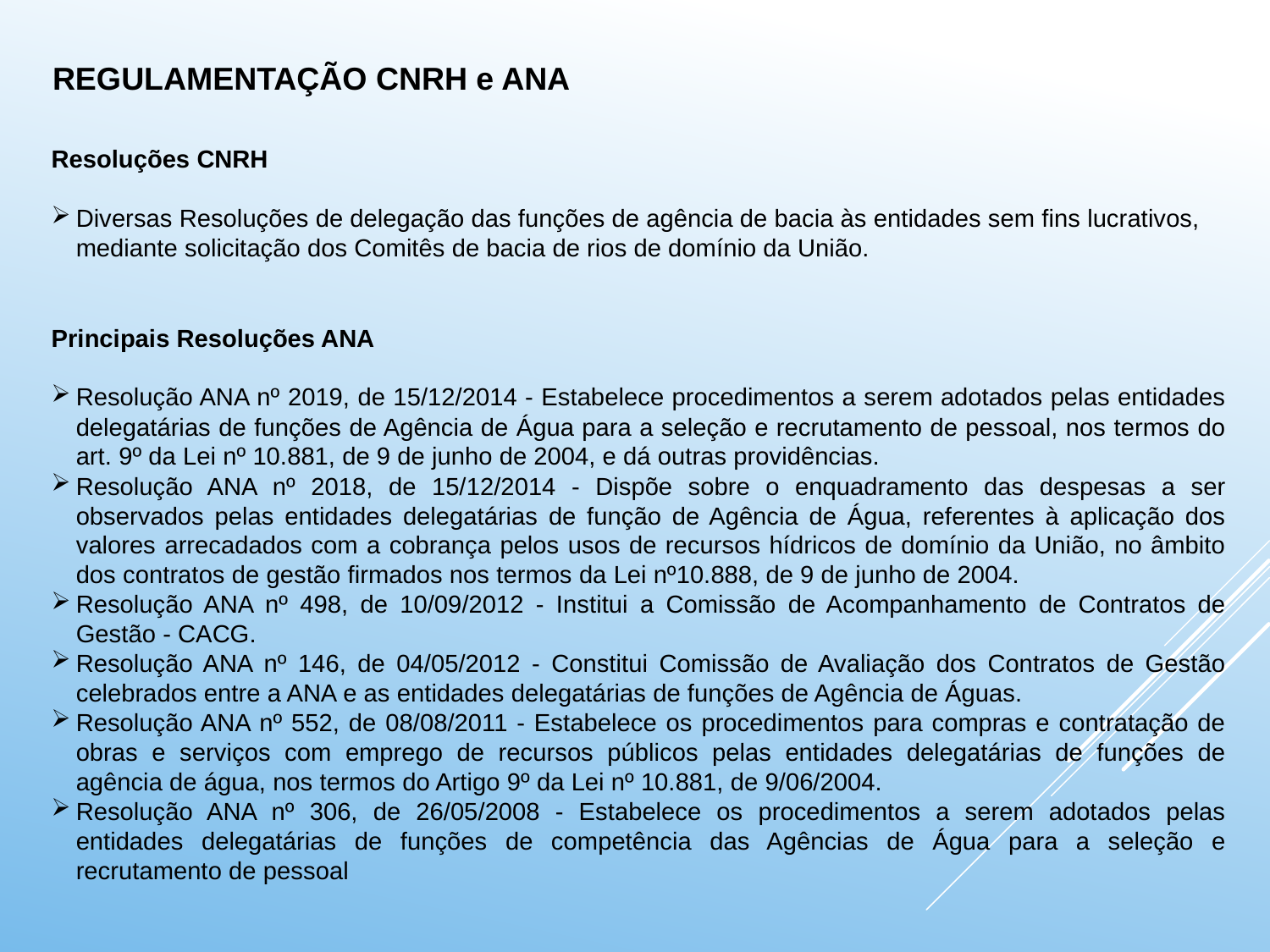

REGULAMENTAÇÃO CNRH e ANA
Resoluções CNRH

Diversas Resoluções de delegação das funções de agência de bacia às entidades sem fins lucrativos, mediante solicitação dos Comitês de bacia de rios de domínio da União.

Principais Resoluções ANA

Resolução ANA nº 2019, de 15/12/2014 - Estabelece procedimentos a serem adotados pelas entidades delegatárias de funções de Agência de Água para a seleção e recrutamento de pessoal, nos termos do art. 9º da Lei nº 10.881, de 9 de junho de 2004, e dá outras providências.
Resolução ANA nº 2018, de 15/12/2014 - Dispõe sobre o enquadramento das despesas a ser observados pelas entidades delegatárias de função de Agência de Água, referentes à aplicação dos valores arrecadados com a cobrança pelos usos de recursos hídricos de domínio da União, no âmbito dos contratos de gestão firmados nos termos da Lei nº10.888, de 9 de junho de 2004.
Resolução ANA nº 498, de 10/09/2012 - Institui a Comissão de Acompanhamento de Contratos de Gestão - CACG.
Resolução ANA nº 146, de 04/05/2012 - Constitui Comissão de Avaliação dos Contratos de Gestão celebrados entre a ANA e as entidades delegatárias de funções de Agência de Águas.
Resolução ANA nº 552, de 08/08/2011 - Estabelece os procedimentos para compras e contratação de obras e serviços com emprego de recursos públicos pelas entidades delegatárias de funções de agência de água, nos termos do Artigo 9º da Lei nº 10.881, de 9/06/2004.
Resolução ANA nº 306, de 26/05/2008 - Estabelece os procedimentos a serem adotados pelas entidades delegatárias de funções de competência das Agências de Água para a seleção e recrutamento de pessoal